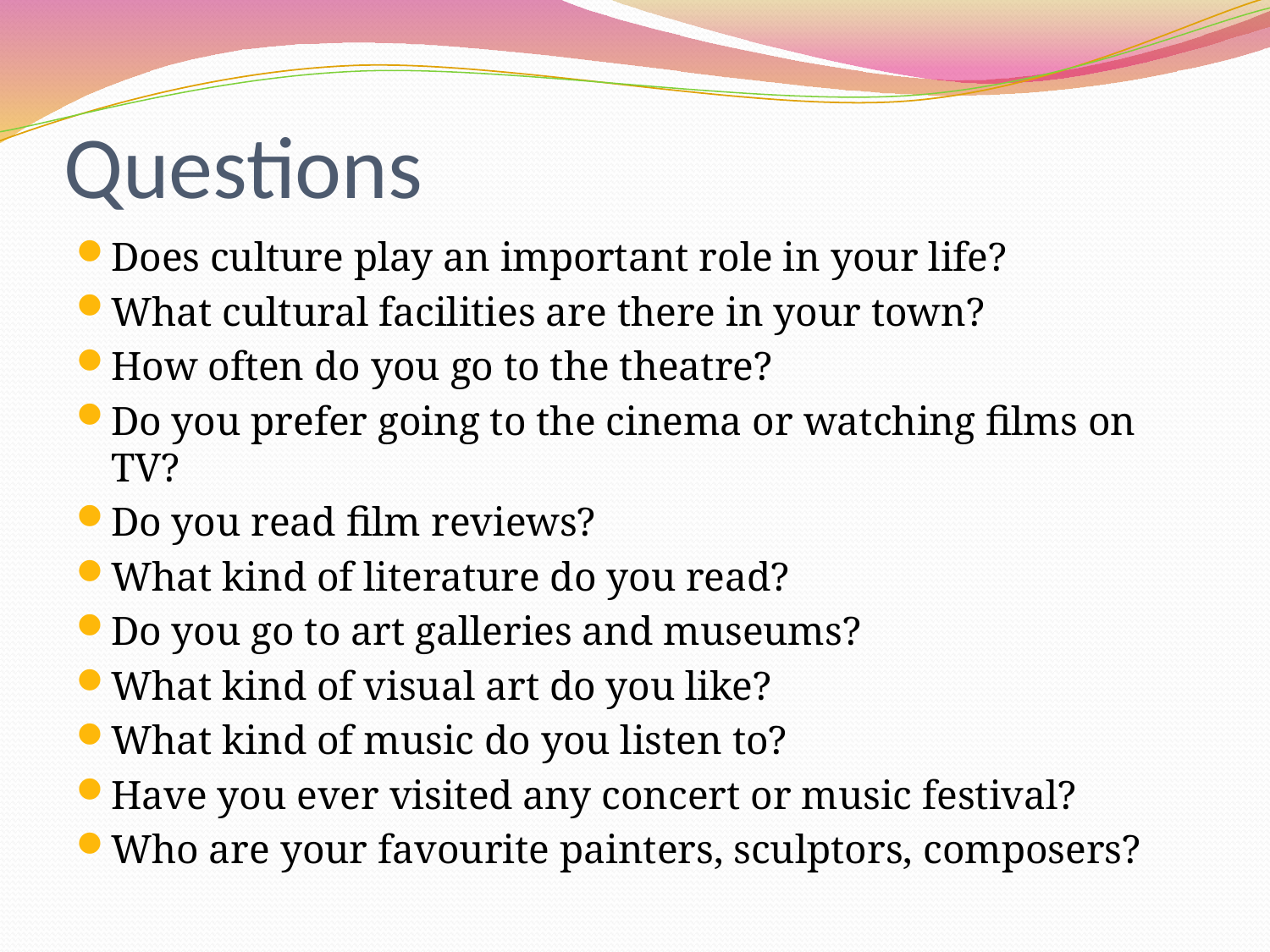

# Questions
Does culture play an important role in your life?
What cultural facilities are there in your town?
How often do you go to the theatre?
Do you prefer going to the cinema or watching films on TV?
Do you read film reviews?
What kind of literature do you read?
Do you go to art galleries and museums?
What kind of visual art do you like?
What kind of music do you listen to?
Have you ever visited any concert or music festival?
Who are your favourite painters, sculptors, composers?